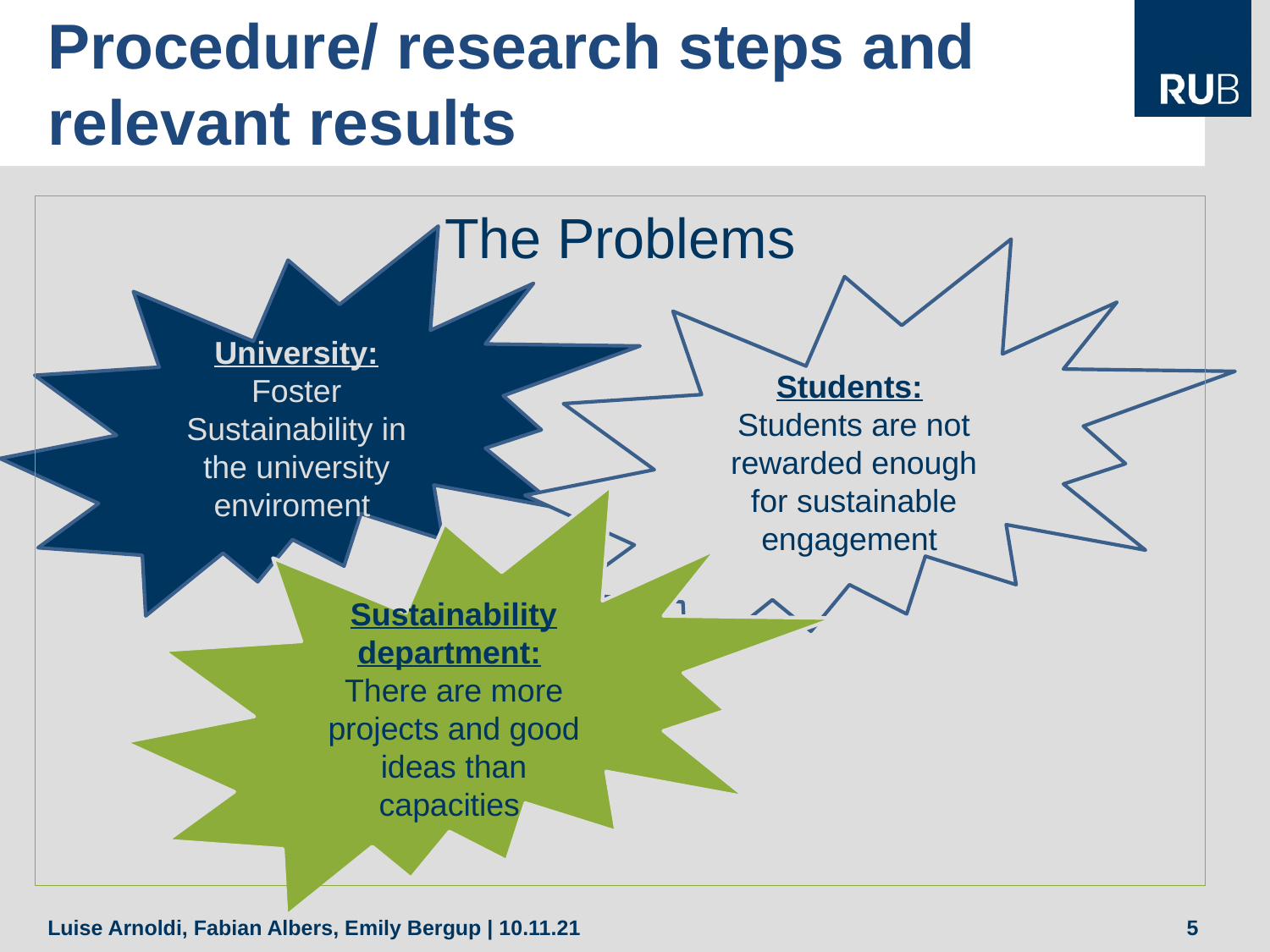

# Procedure/ research steps and relevant results
The Problems
University:
Foster Sustainability in the university enviroment
Students:
Students are not rewarded enough for sustainable engagement
Sustainability department:
There are more projects and good ideas than capacities
Luise Arnoldi, Fabian Albers, Emily Bergup | 10.11.21
5